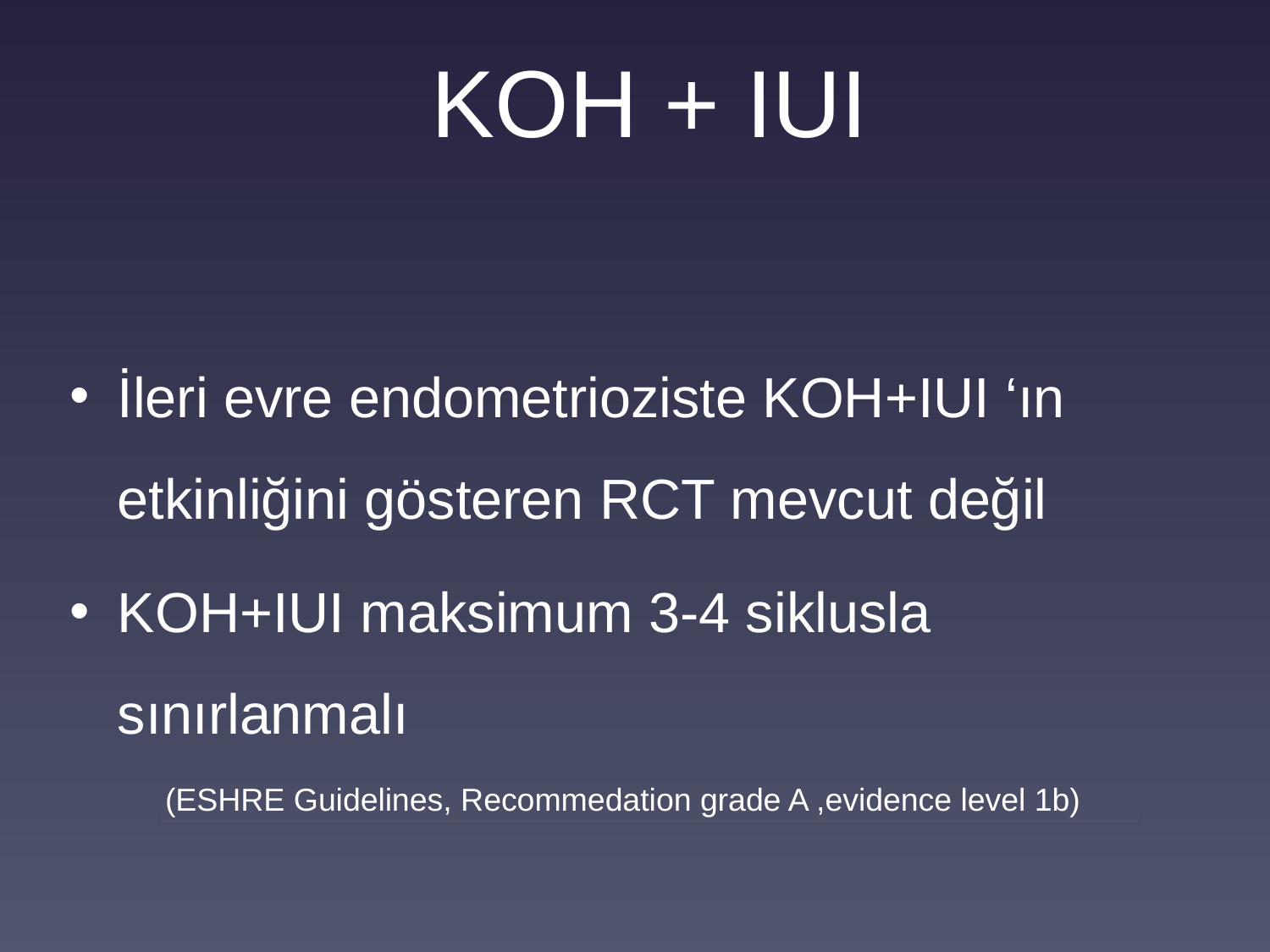

# KOH + IUI
İleri evre endometrioziste KOH+IUI ‘ın etkinliğini gösteren RCT mevcut değil
KOH+IUI maksimum 3-4 siklusla sınırlanmalı
(ESHRE Guidelines, Recommedation grade A ,evidence level 1b)